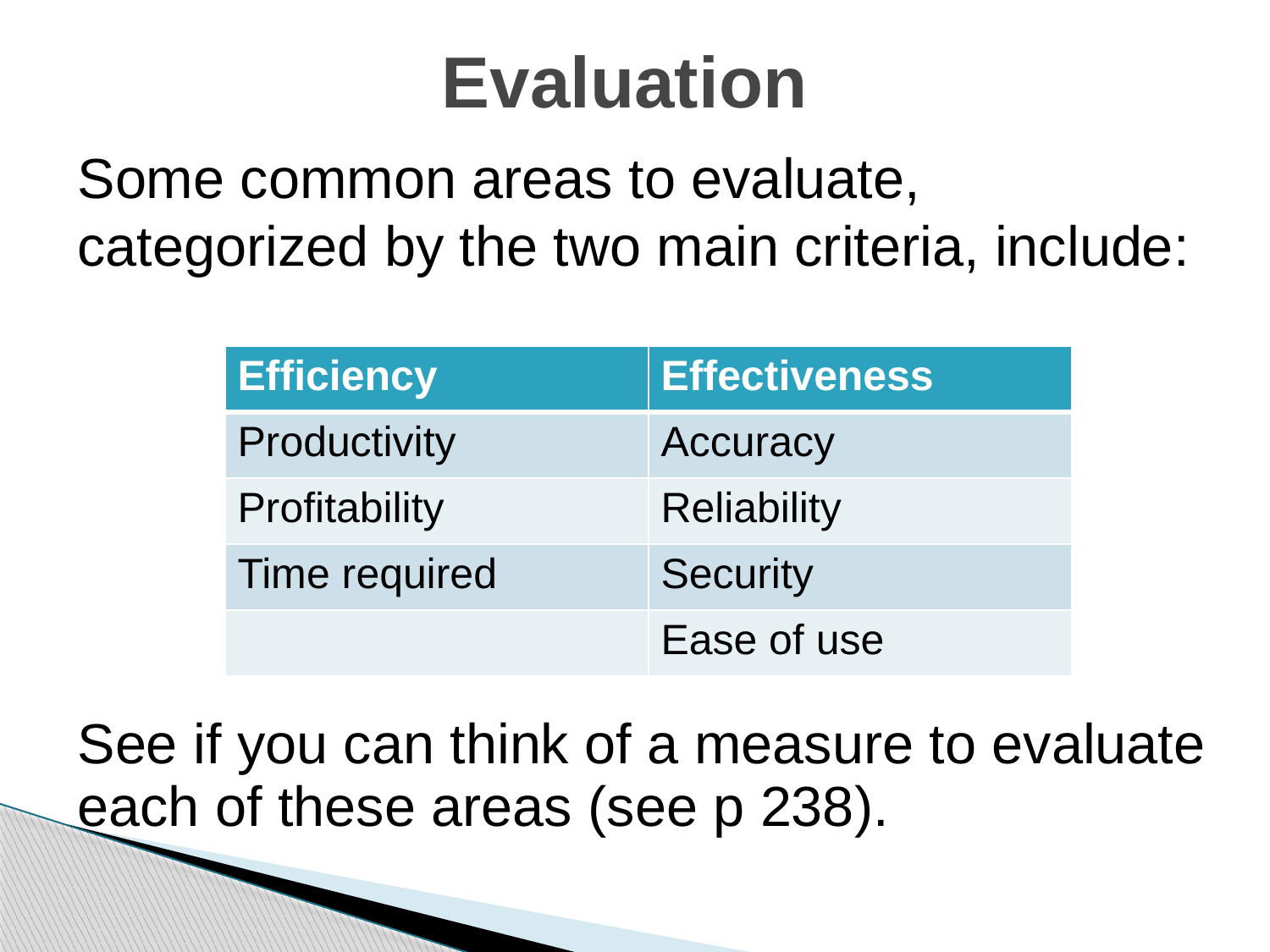

# Evaluation
Some common areas to evaluate, categorized by the two main criteria, include:
| Efficiency | Effectiveness |
| --- | --- |
| Productivity | Accuracy |
| Profitability | Reliability |
| Time required | Security |
|  | Ease of use |
See if you can think of a measure to evaluate each of these areas (see p 238).